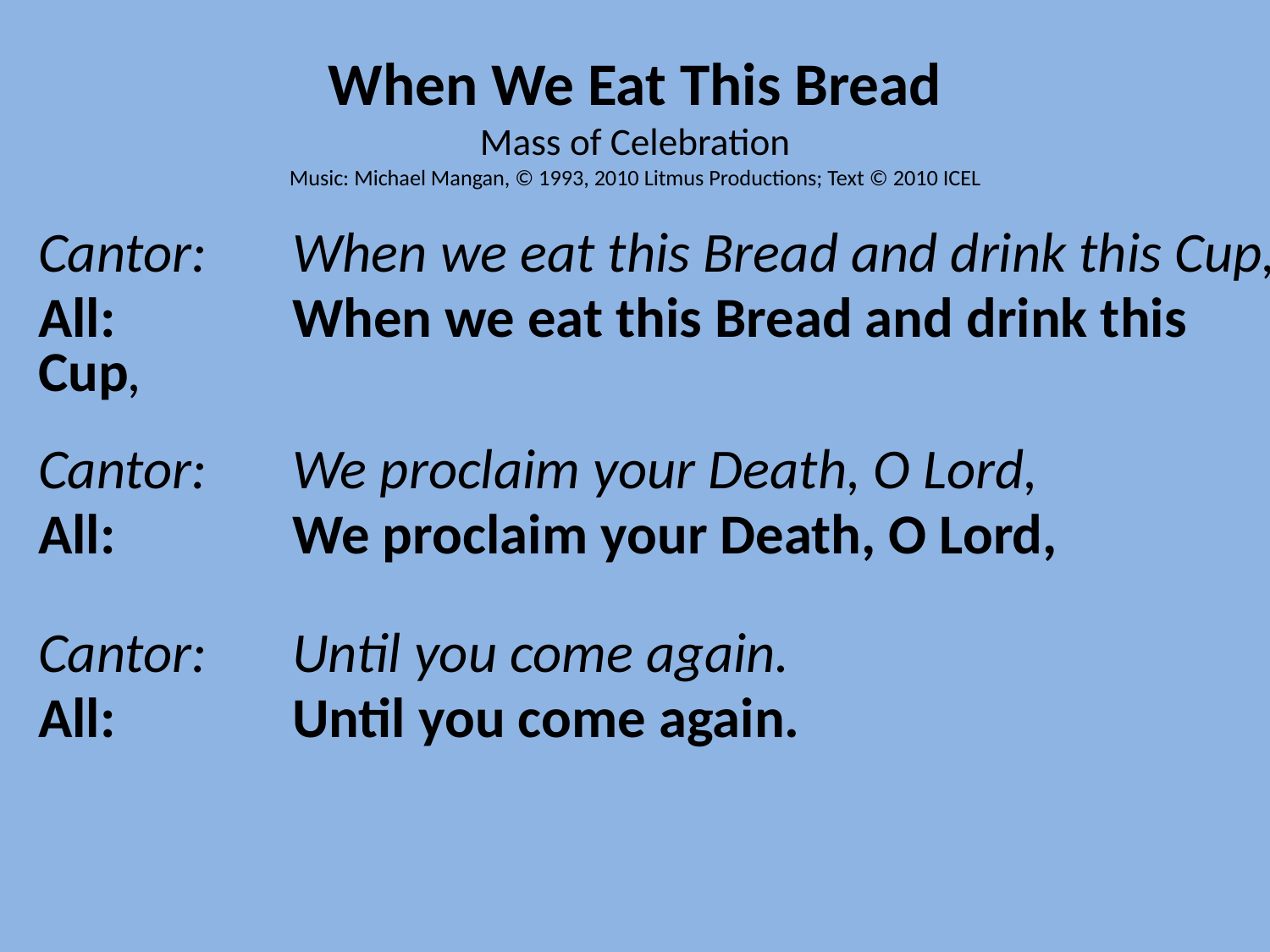

# When We Eat This Bread Mass of Celebration Music: Michael Mangan, © 1993, 2010 Litmus Productions; Text © 2010 ICEL
Cantor: 	When we eat this Bread and drink this Cup,
All: 		When we eat this Bread and drink this Cup,
Cantor: 	We proclaim your Death, O Lord,
All: 		We proclaim your Death, O Lord,
Cantor: 	Until you come again.
All: 		Until you come again.